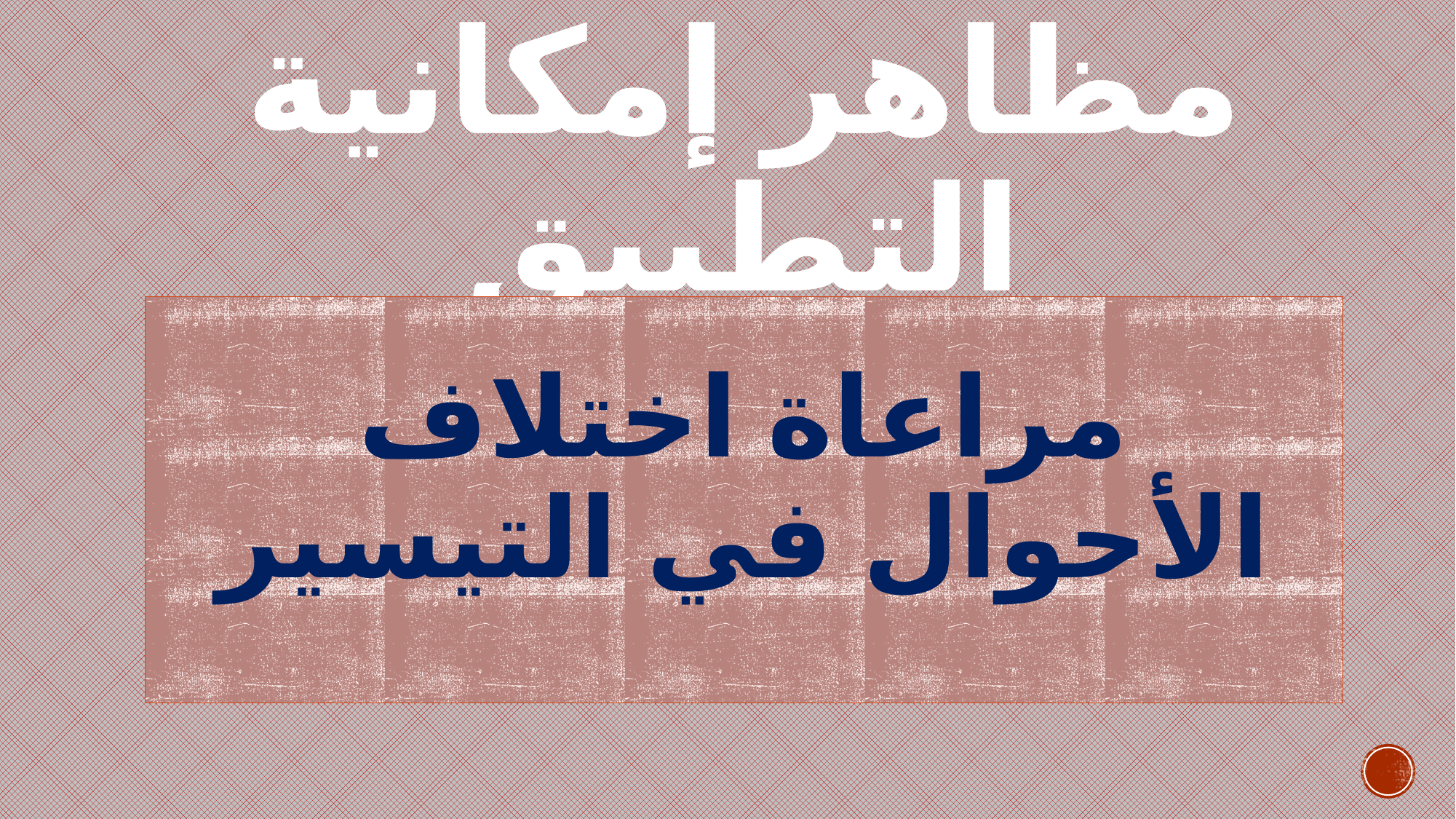

# مظاهر إمكانية التطبيق

مراعاة اختلاف الأحوال في التيسير